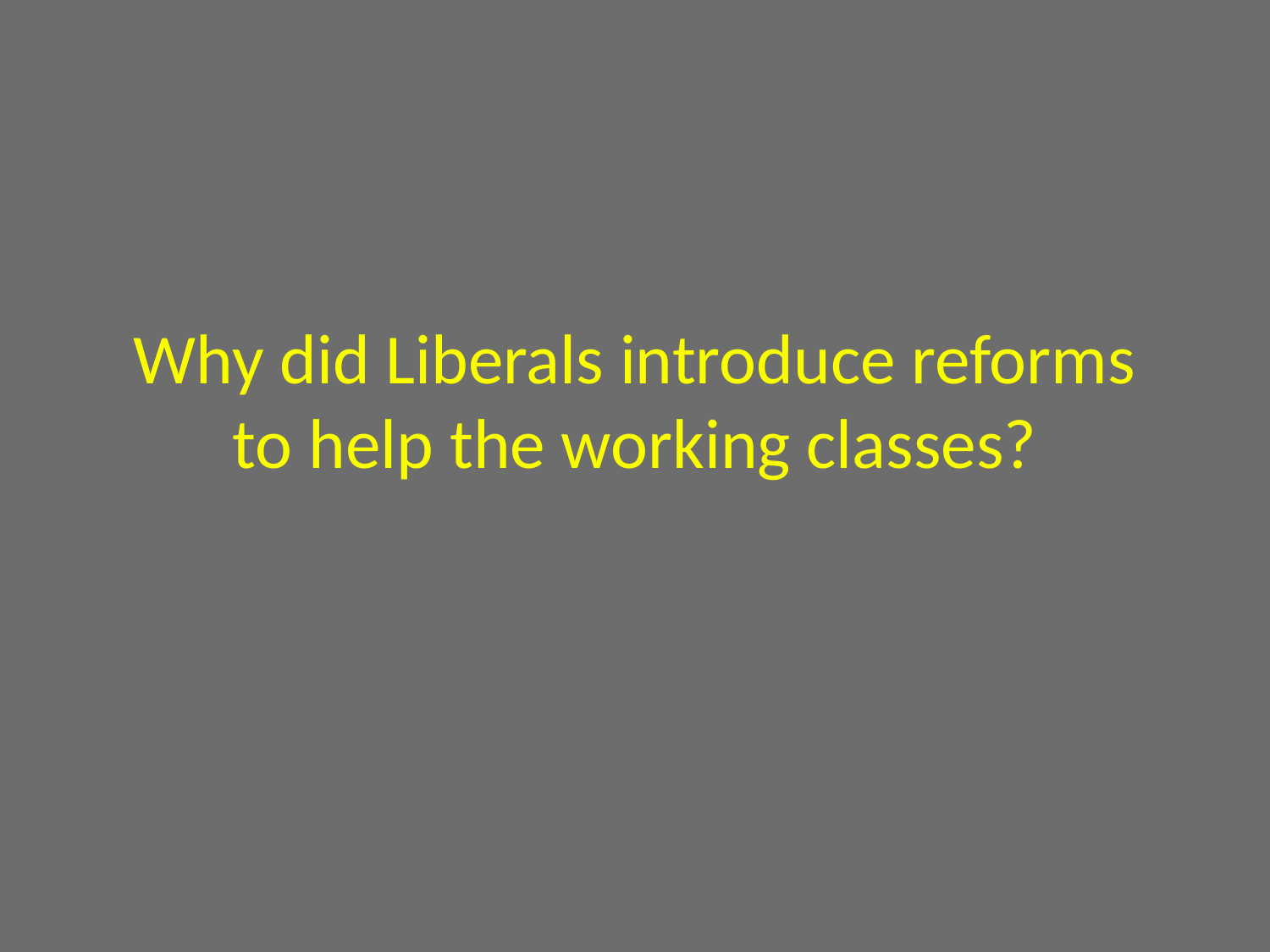

# Why did Liberals introduce reforms to help the working classes?